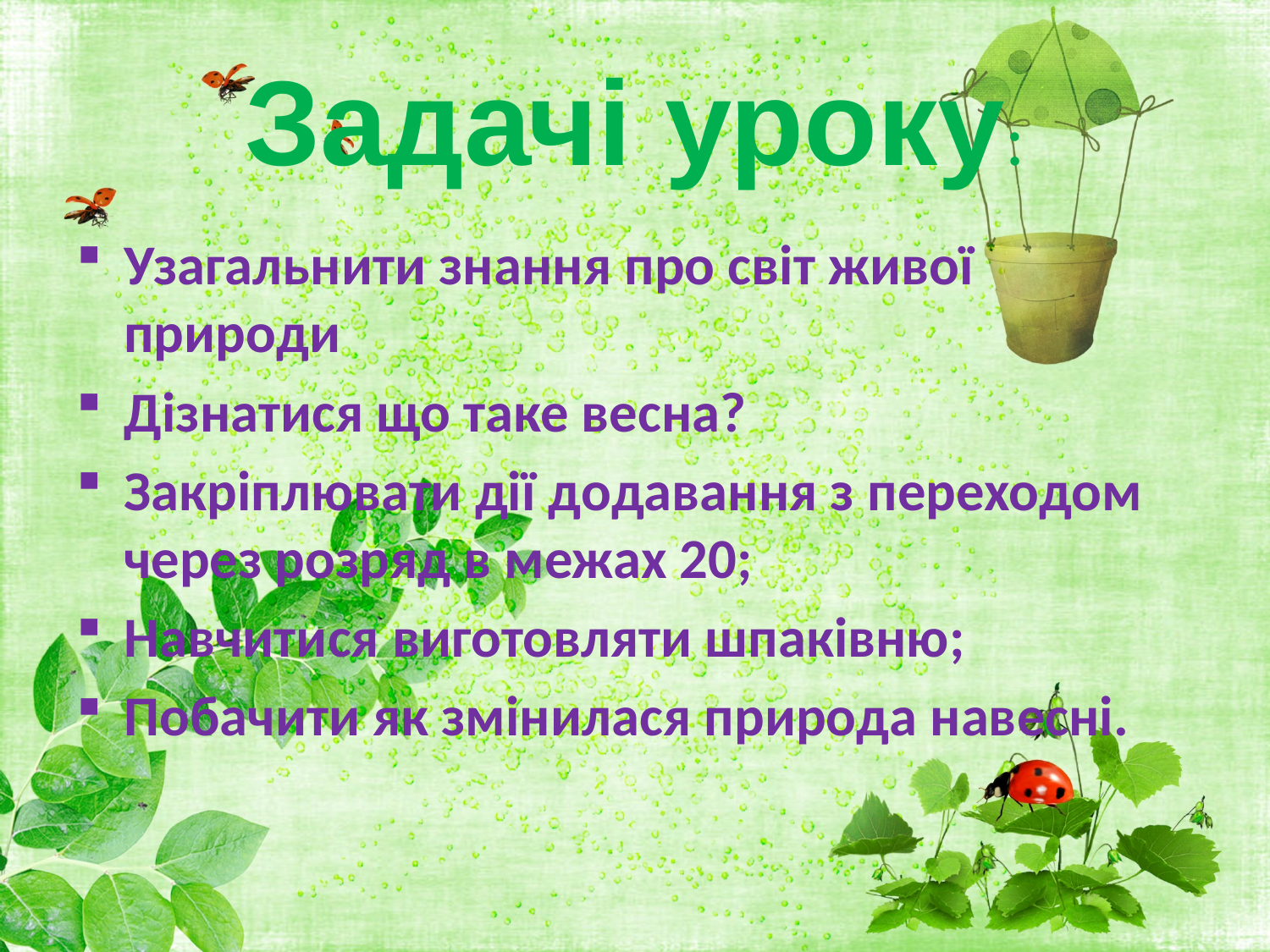

# Задачі уроку:
Узагальнити знання про світ живої природи
Дізнатися що таке весна?
Закріплювати дії додавання з переходом через розряд в межах 20;
Навчитися виготовляти шпаківню;
Побачити як змінилася природа навесні.